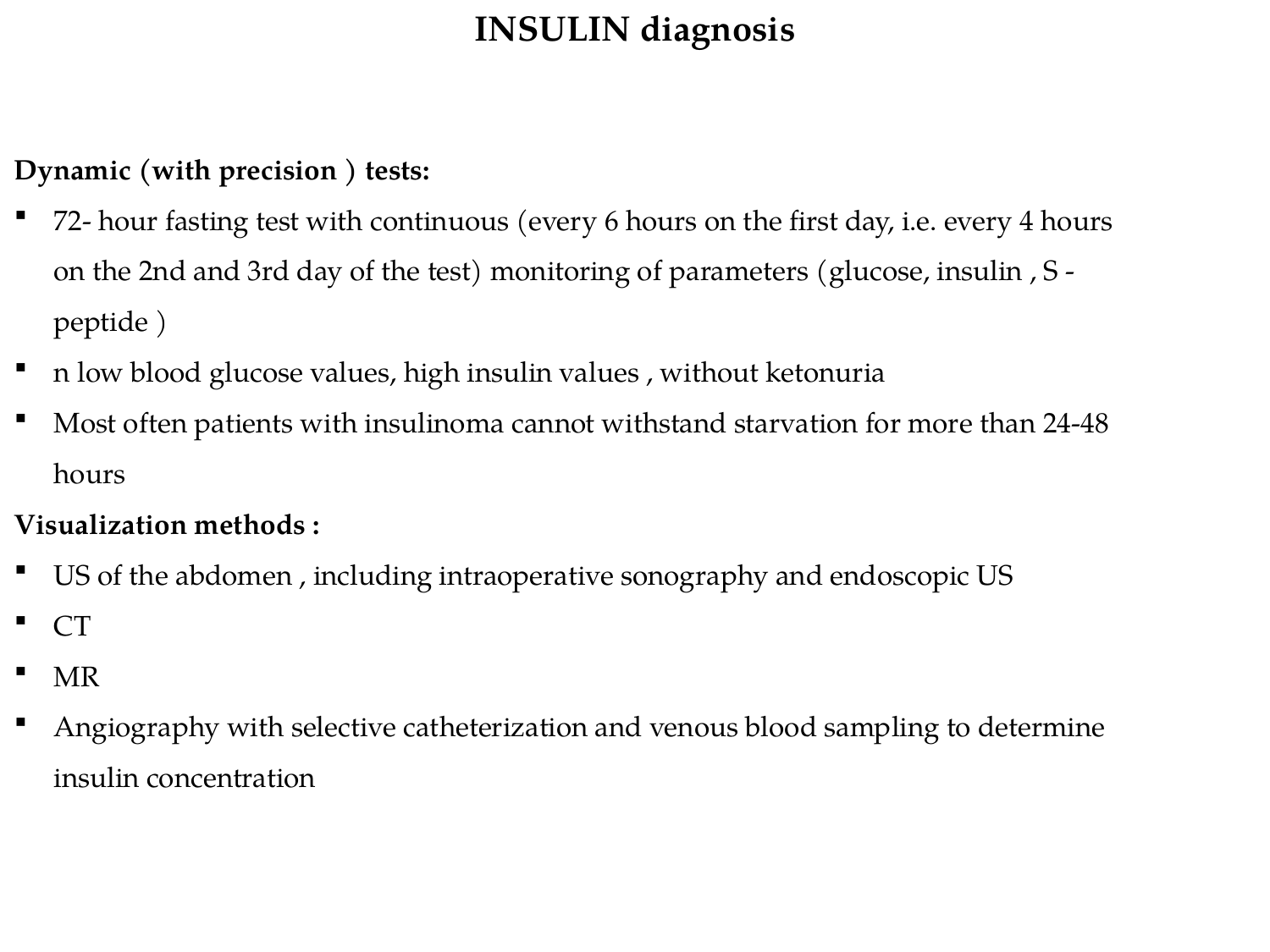

INSULIN diagnosis
Dynamic (with precision ) tests:
72- hour fasting test with continuous (every 6 hours on the first day, i.e. every 4 hours on the 2nd and 3rd day of the test) monitoring of parameters (glucose, insulin , S -peptide )
n low blood glucose values, high insulin values , without ketonuria
Most often patients with insulinoma cannot withstand starvation for more than 24-48 hours
Visualization methods :
US of the abdomen , including intraoperative sonography and endoscopic US
CT
MR
Angiography with selective catheterization and venous blood sampling to determine insulin concentration